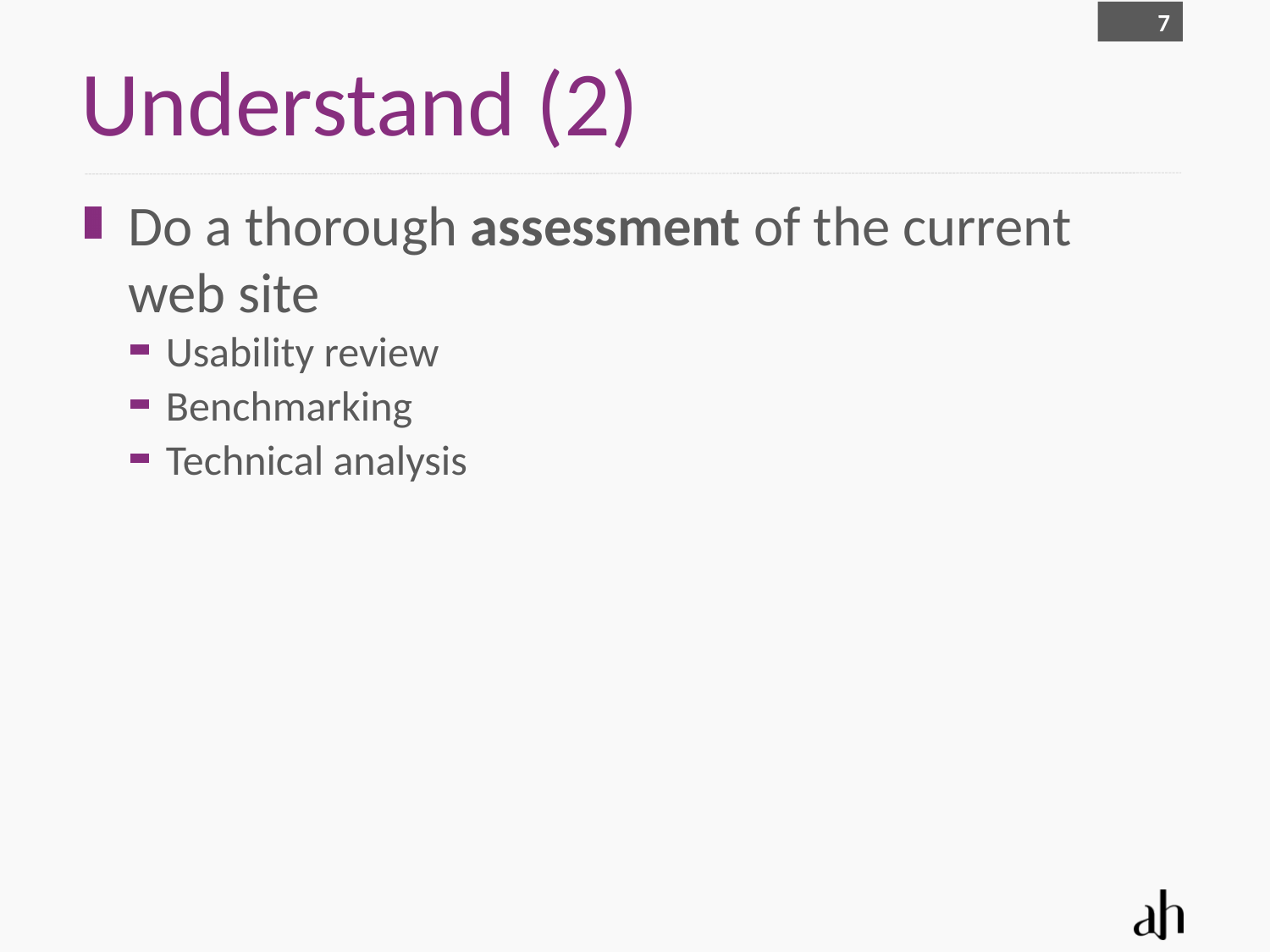

7
# Understand (2)

Do a thorough assessment of the current web site
Usability review
Benchmarking
Technical analysis